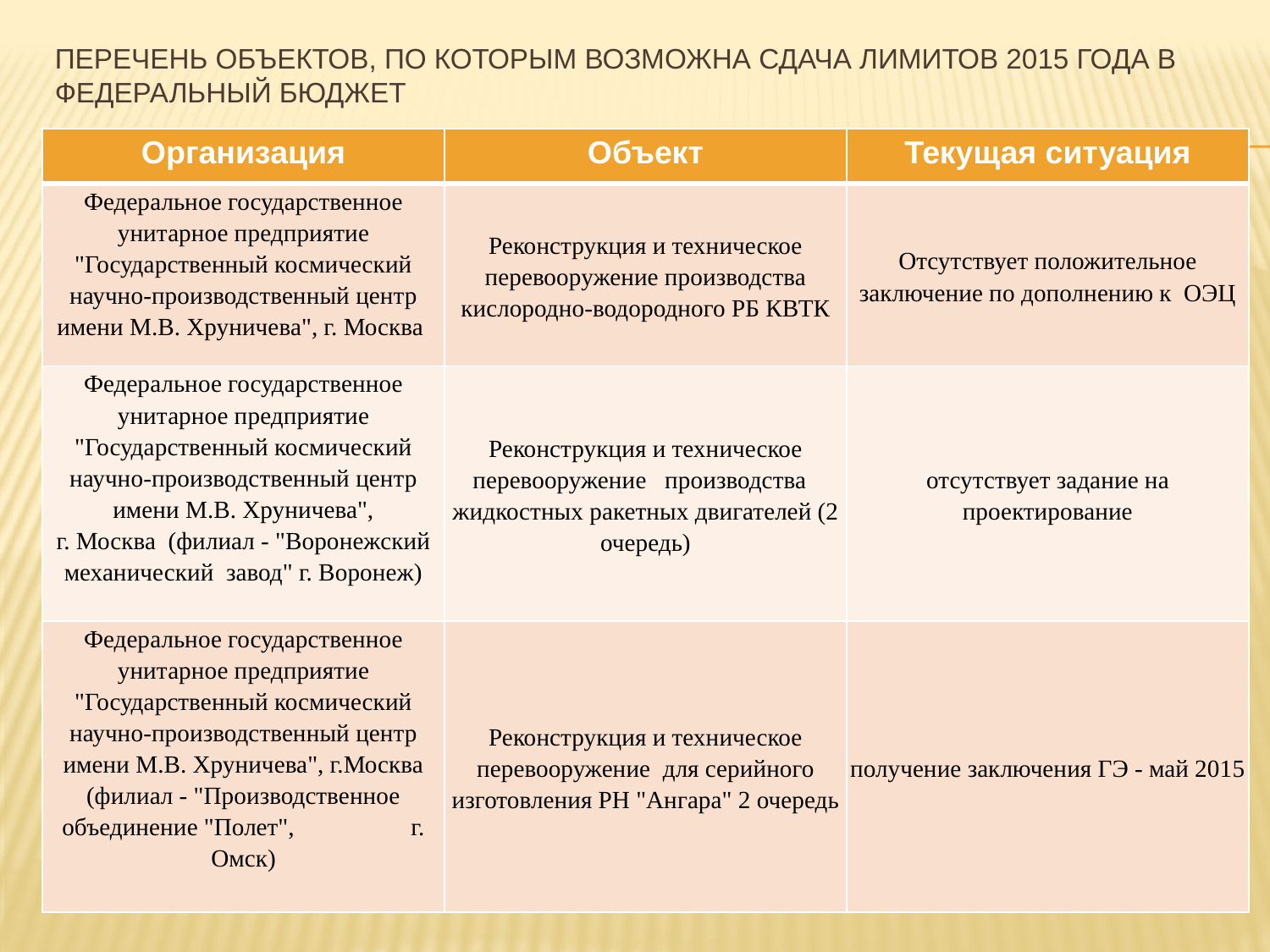

# Перечень объектов, по которым возможна сдача лимитов 2015 года в федеральный бюджет
| Организация | Объект | Текущая ситуация |
| --- | --- | --- |
| Федеральное государственное унитарное предприятие "Государственный космический научно-производственный центр имени М.В. Хруничева", г. Москва | Реконструкция и техническое перевооружение производства кислородно-водородного РБ КВТК | Отсутствует положительное заключение по дополнению к ОЭЦ |
| Федеральное государственное унитарное предприятие "Государственный космический научно-производственный центр имени М.В. Хруничева", г. Москва (филиал - "Воронежский механический завод" г. Воронеж) | Реконструкция и техническое перевооружение производства жидкостных ракетных двигателей (2 очередь) | отсутствует задание на проектирование |
| Федеральное государственное унитарное предприятие "Государственный космический научно-производственный центр имени М.В. Хруничева", г.Москва (филиал - "Производственное объединение "Полет", г. Омск) | Реконструкция и техническое перевооружение для серийного изготовления РН "Ангара" 2 очередь | получение заключения ГЭ - май 2015 |